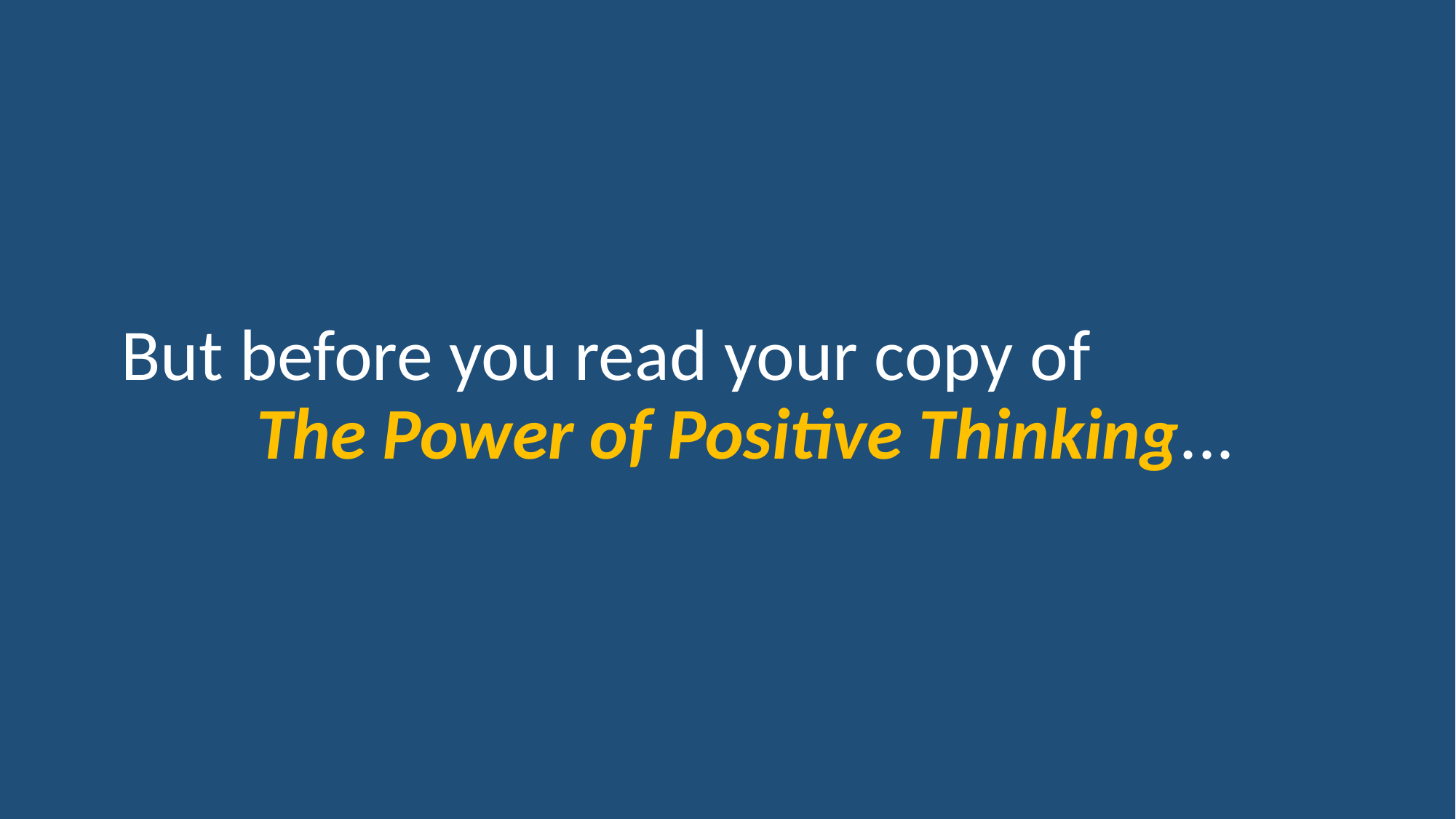

# But before you read your copy of                  The Power of Positive Thinking...